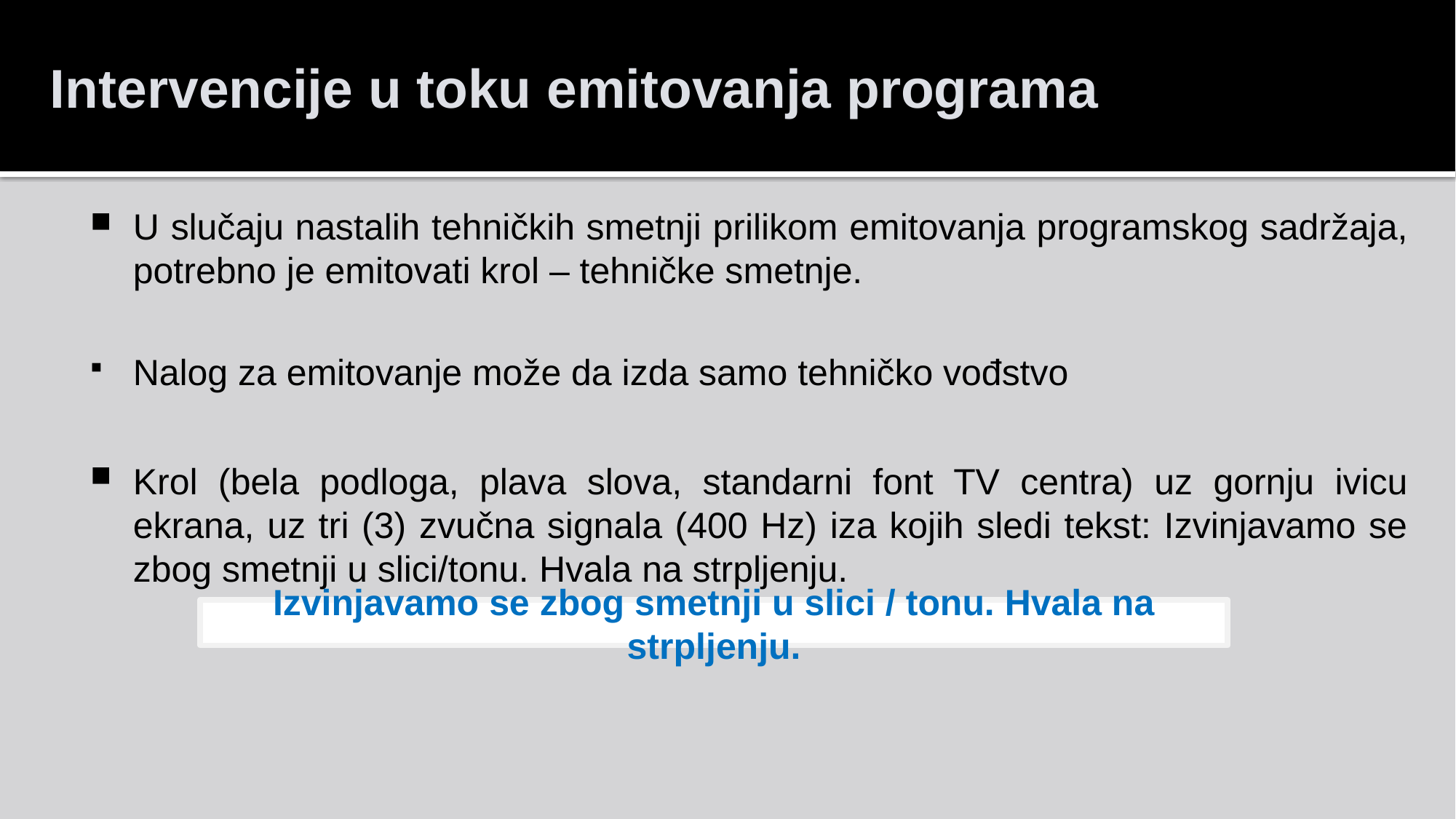

Intervencije u toku emitovanja programa

U slučaju nastalih tehničkih smetnji prilikom emitovanja programskog sadržaja, potrebno je emitovati krol – tehničke smetnje.

Nalog za emitovanje može da izda samo tehničko vođstvo

Krol (bela podloga, plava slova, standarni font TV centra) uz gornju ivicu ekrana, uz tri (3) zvučna signala (400 Hz) iza kojih sledi tekst: Izvinjavamo se zbog smetnji u slici/tonu. Hvala na strpljenju.

Izvinjavamo se zbog smetnji u slici / tonu. Hvala na strpljenju.